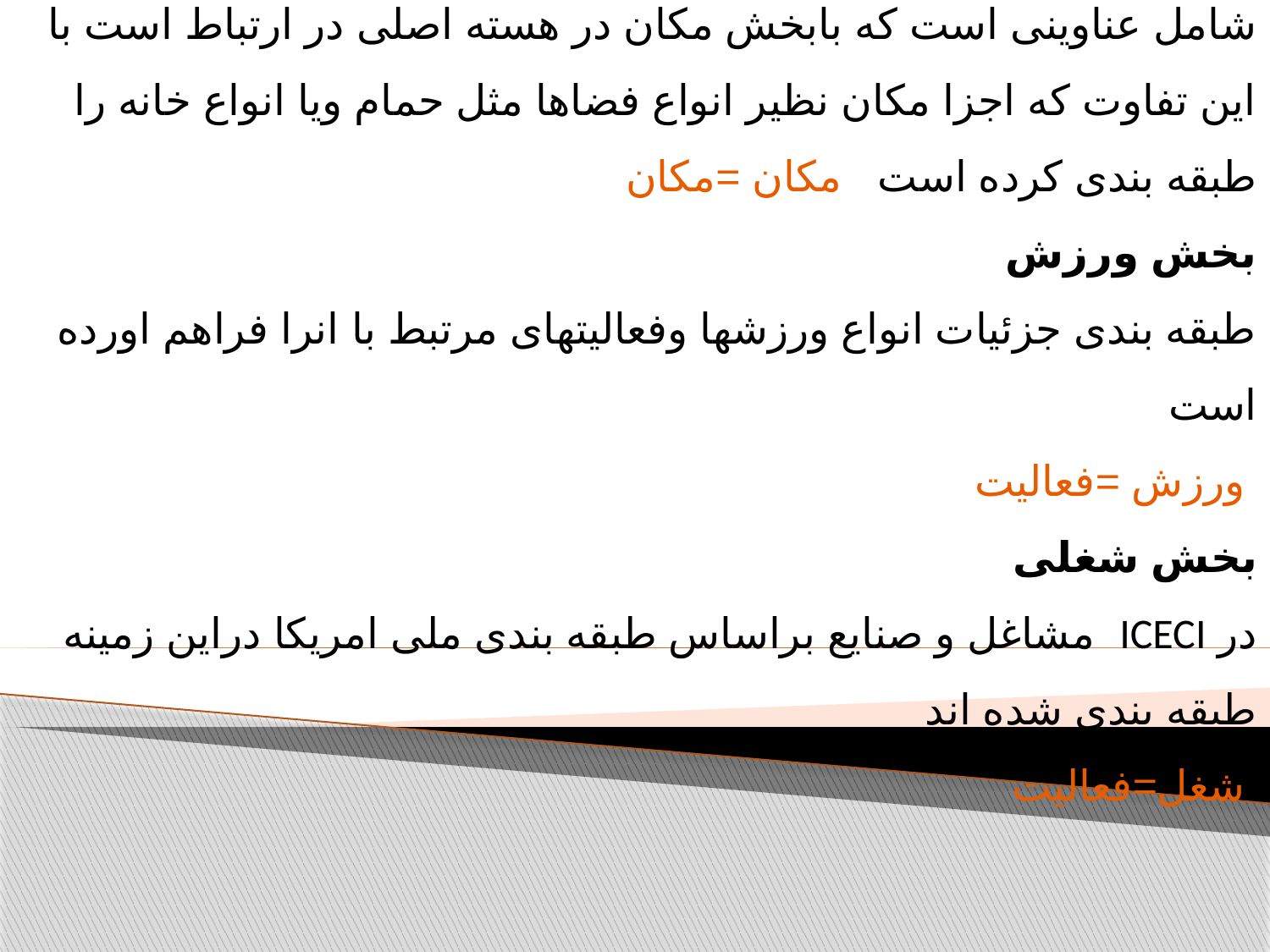

بخش مکان
شامل عناوینی است که بابخش مکان در هسته اصلی در ارتباط است با این تفاوت که اجزا مکان نظیر انواع فضاها مثل حمام ویا انواع خانه را طبقه بندی کرده است   مکان =مکان
بخش ورزش
طبقه بندی جزئیات انواع ورزشها وفعالیتهای مرتبط با انرا فراهم اورده است
 ورزش =فعالیت
بخش شغلی
در ICECI  مشاغل و صنایع براساس طبقه بندی ملی امریکا دراین زمینه طبقه بندی شده اند
شغل=فعالیت